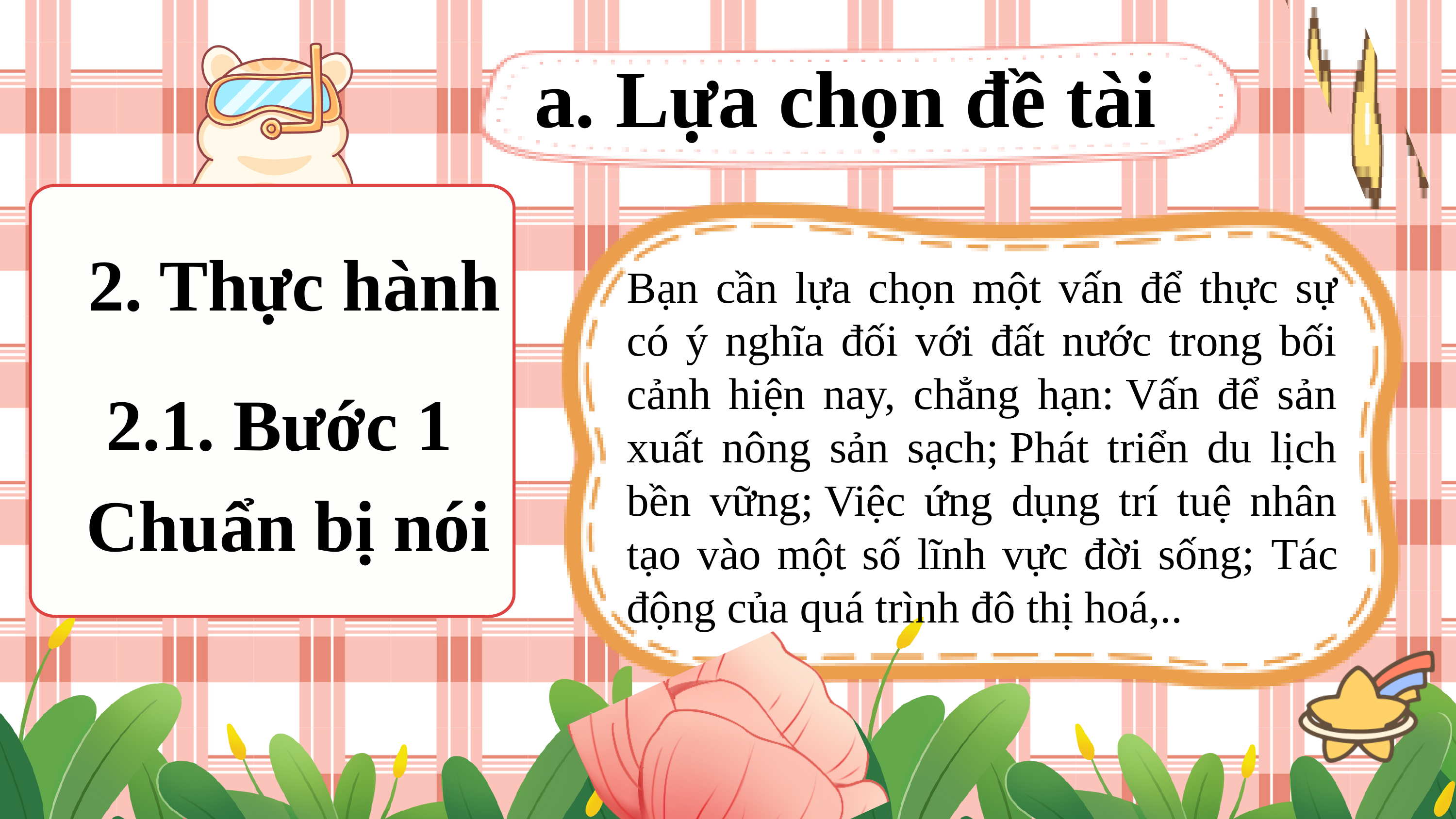

a. Lựa chọn đề tài

2. Thực hành
Bạn cần lựa chọn một vấn để thực sự có ý nghĩa đối với đất nước trong bối cảnh hiện nay, chẳng hạn: Vấn để sản xuất nông sản sạch; Phát triển du lịch bền vững; Việc ứng dụng trí tuệ nhân tạo vào một số lĩnh vực đời sống; Tác động của quá trình đô thị hoá,..
2.1. Bước 1
 Chuẩn bị nói